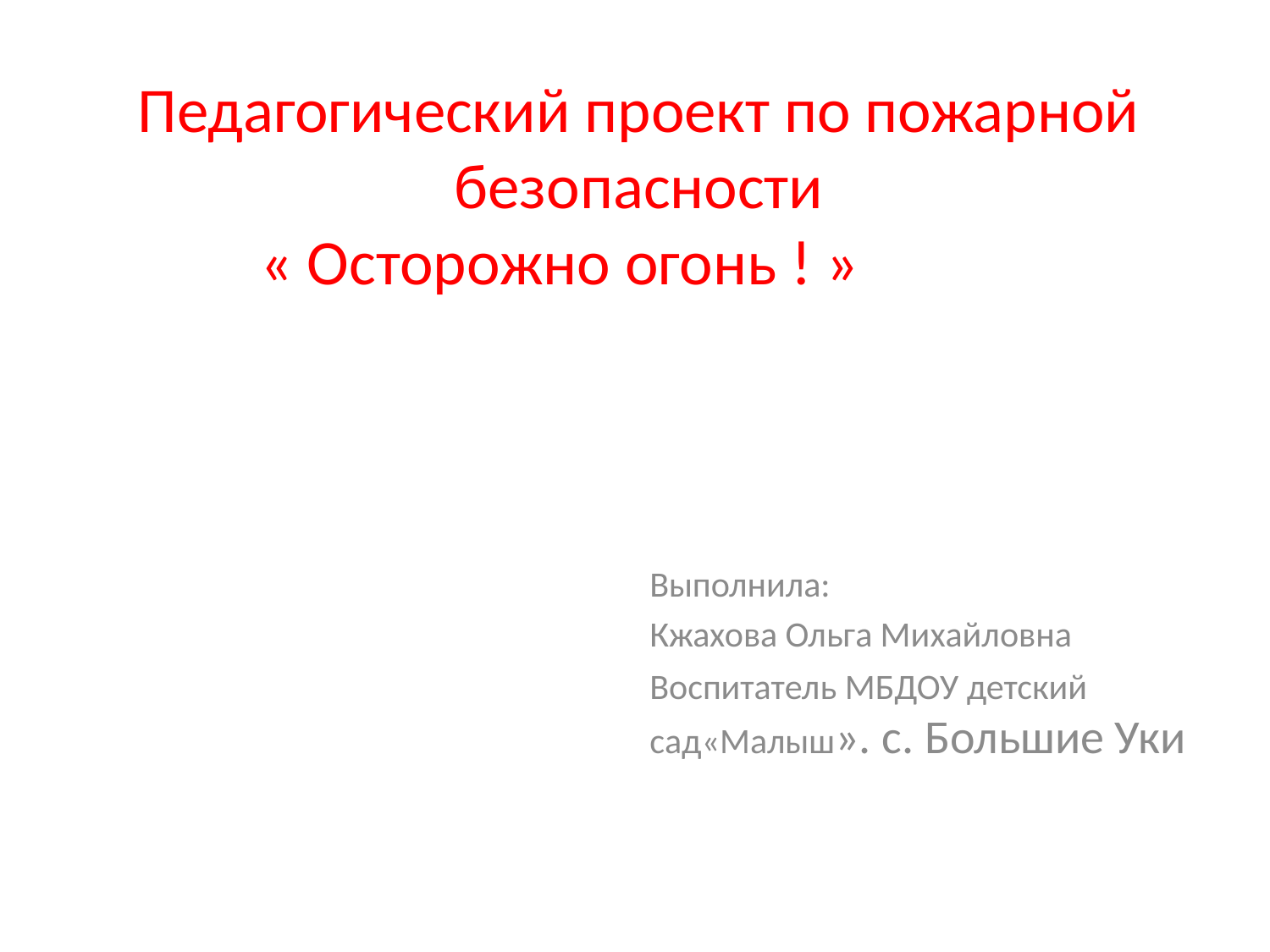

# Педагогический проект по пожарной безопасности « Осторожно огонь ! »
Выполнила:
Кжахова Ольга Михайловна
Воспитатель МБДОУ детский сад«Малыш». с. Большие Уки